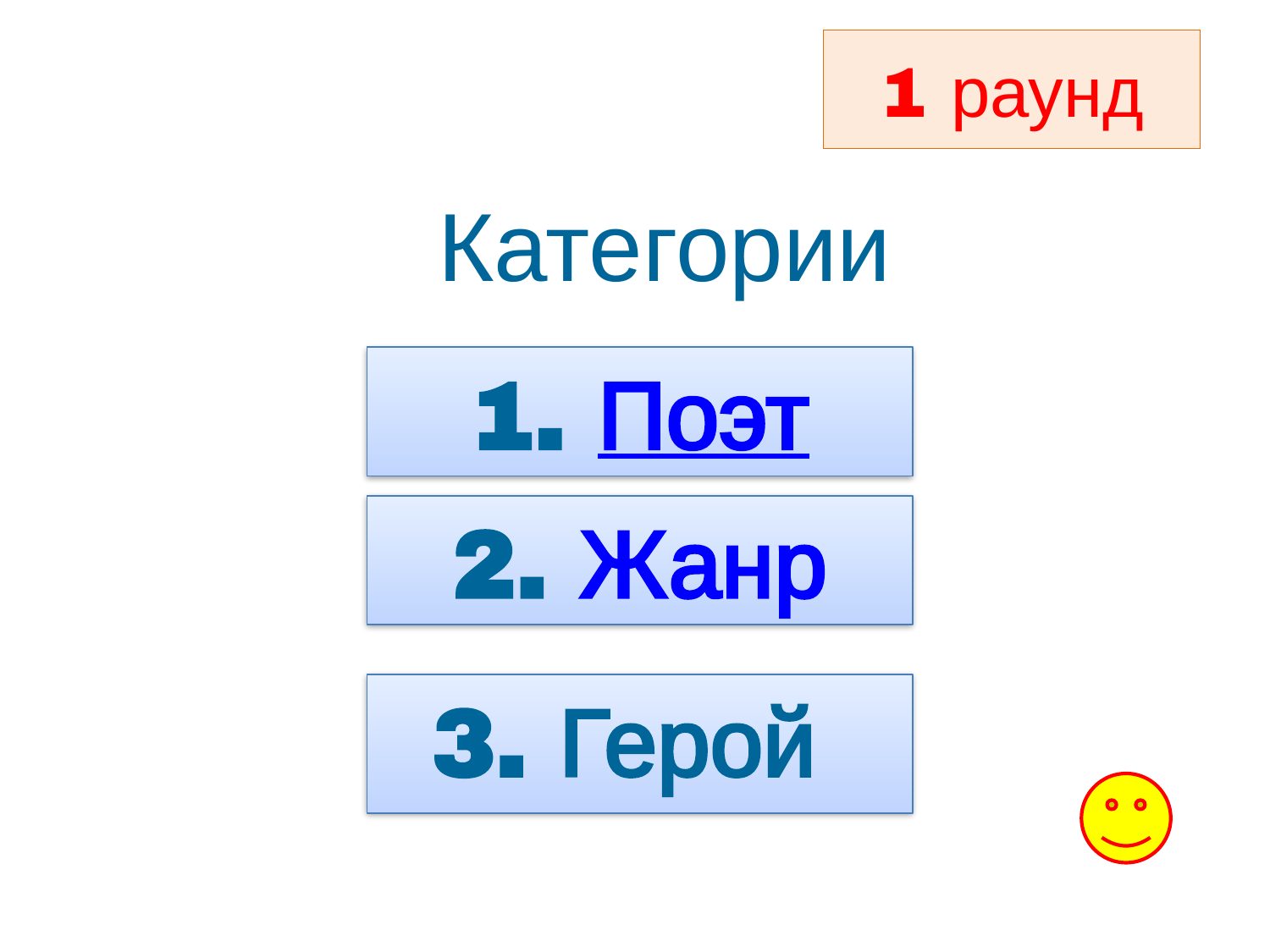

# 1 раунд
Категории
1. Поэт
2. Жанр
3. Герой